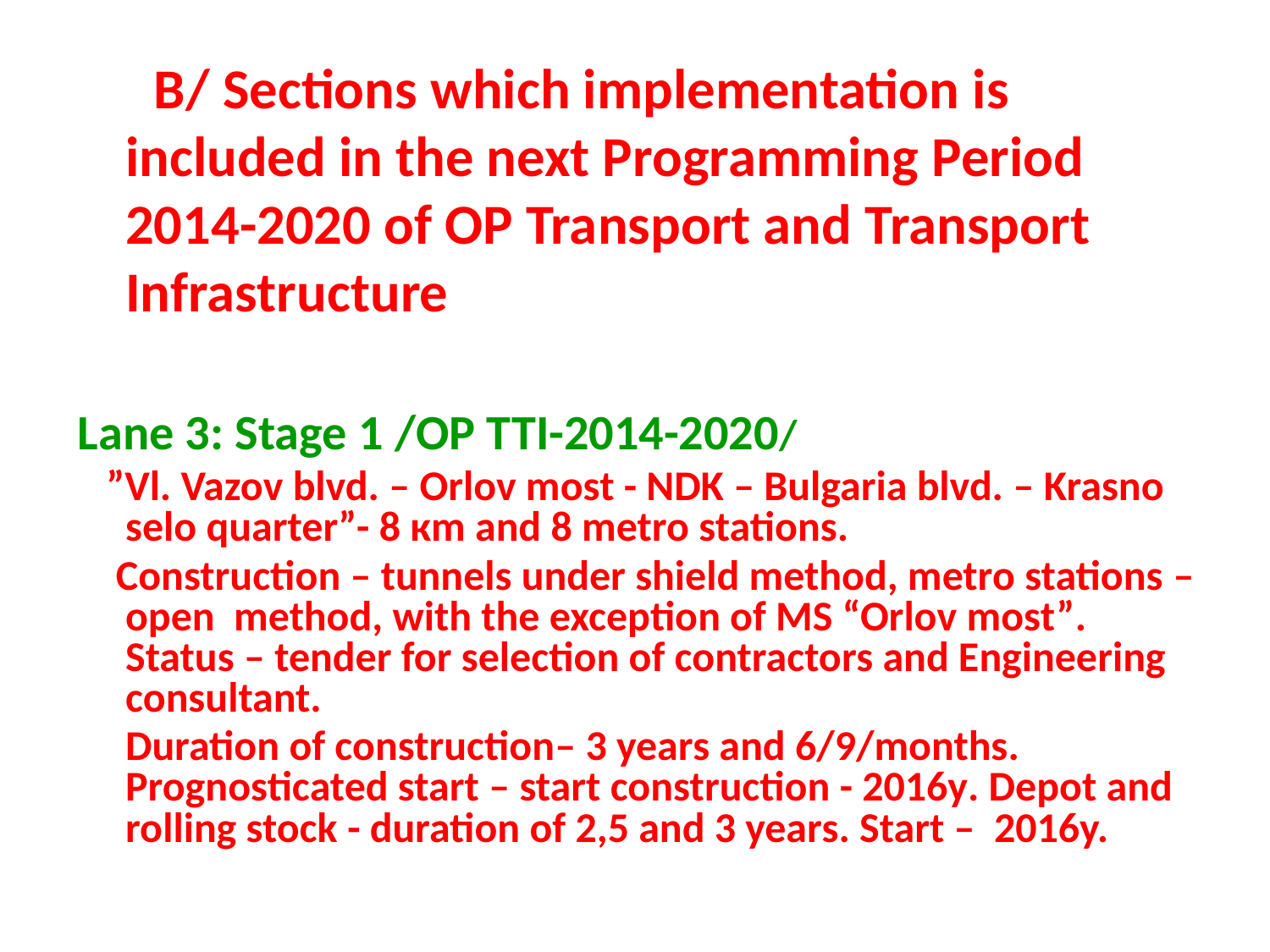

#
      B/ Sections which implementation is included in the next Programming Period 2014-2020 of OP Transport and Transport Infrastructure

Lane 3: Stage 1 /OP TTI-2014-2020/
   ”Vl. Vazov blvd. – Orlov most - NDK – Bulgaria blvd. – Krasno selo quarter”- 8 кm and 8 metro stations.
    Construction – tunnels under shield method, metro stations –open  method, with the exception of MS “Orlov most”. Status – tender for selection of contractors and Engineering consultant.
     Duration of construction– 3 years and 6/9/months. Prognosticated start – start construction - 2016y. Depot and rolling stock - duration of 2,5 and 3 years. Start –  2016y.